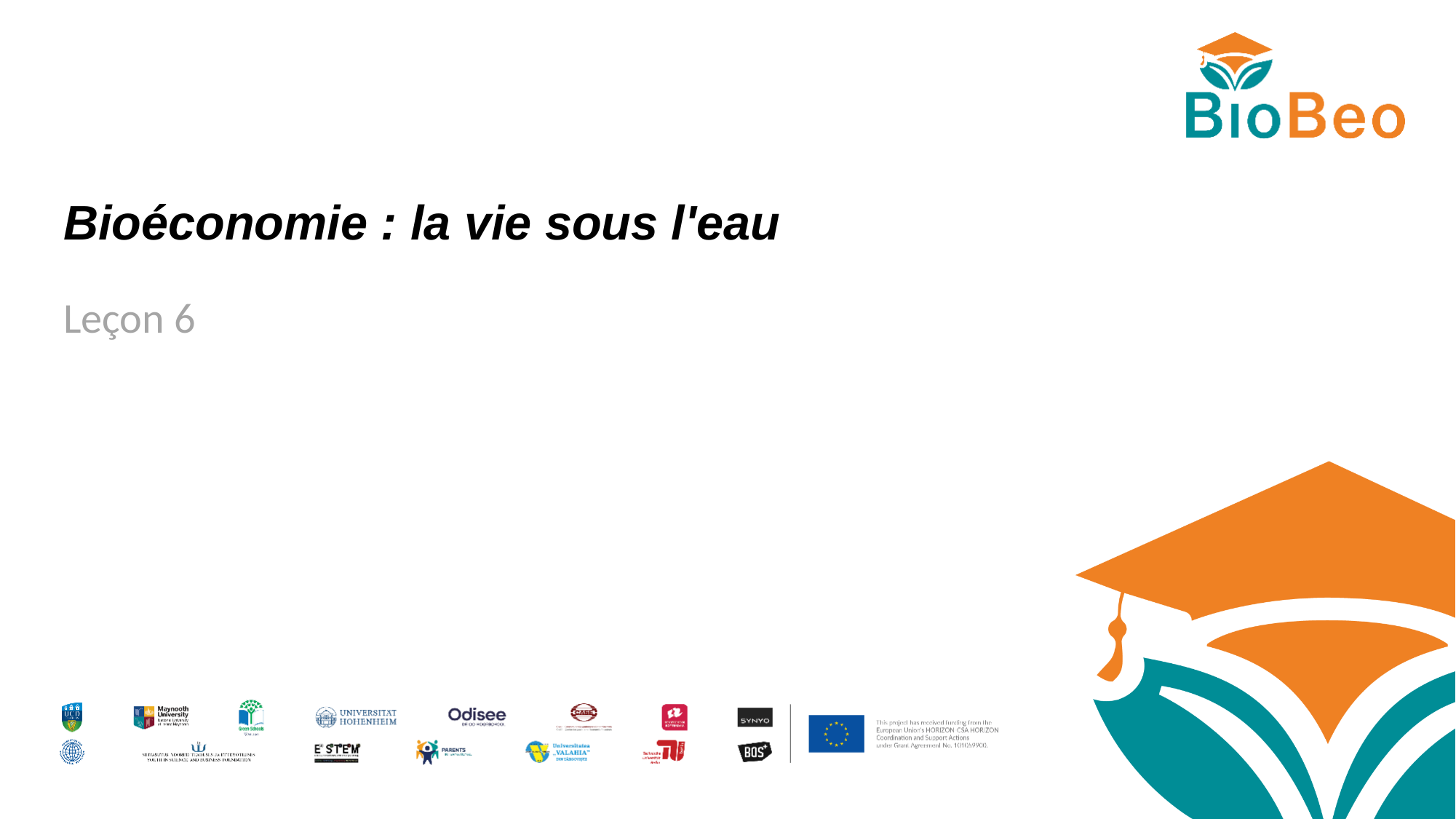

# Bioéconomie : la vie sous l'eau
Leçon 6